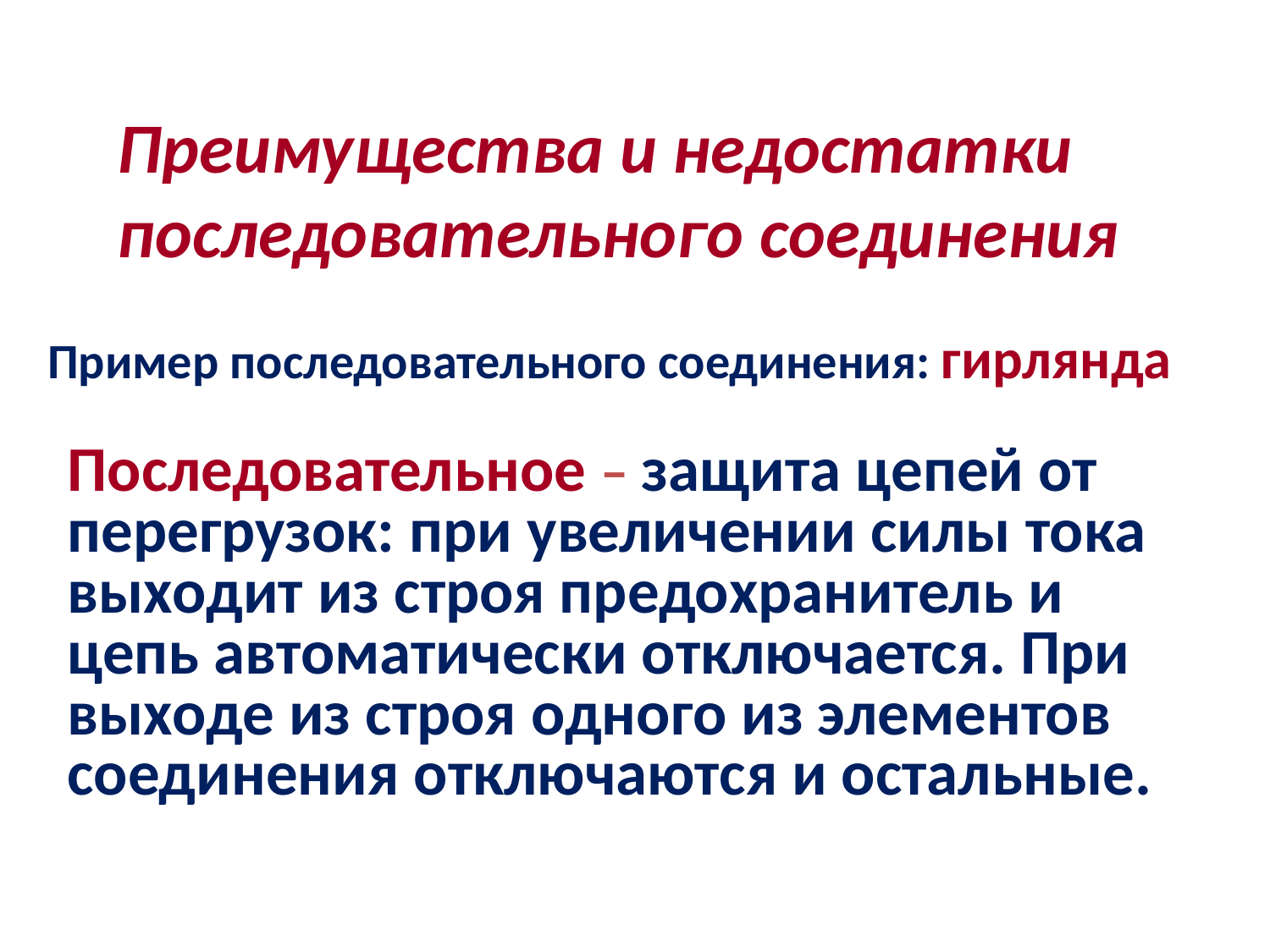

Преимущества и недостатки  последовательного соединения
Пример последовательного соединения: гирлянда
Последовательное – защита цепей от перегрузок: при увеличении силы тока выходит из строя предохранитель и цепь автоматически отключается. При выходе из строя одного из элементов соединения отключаются и остальные.